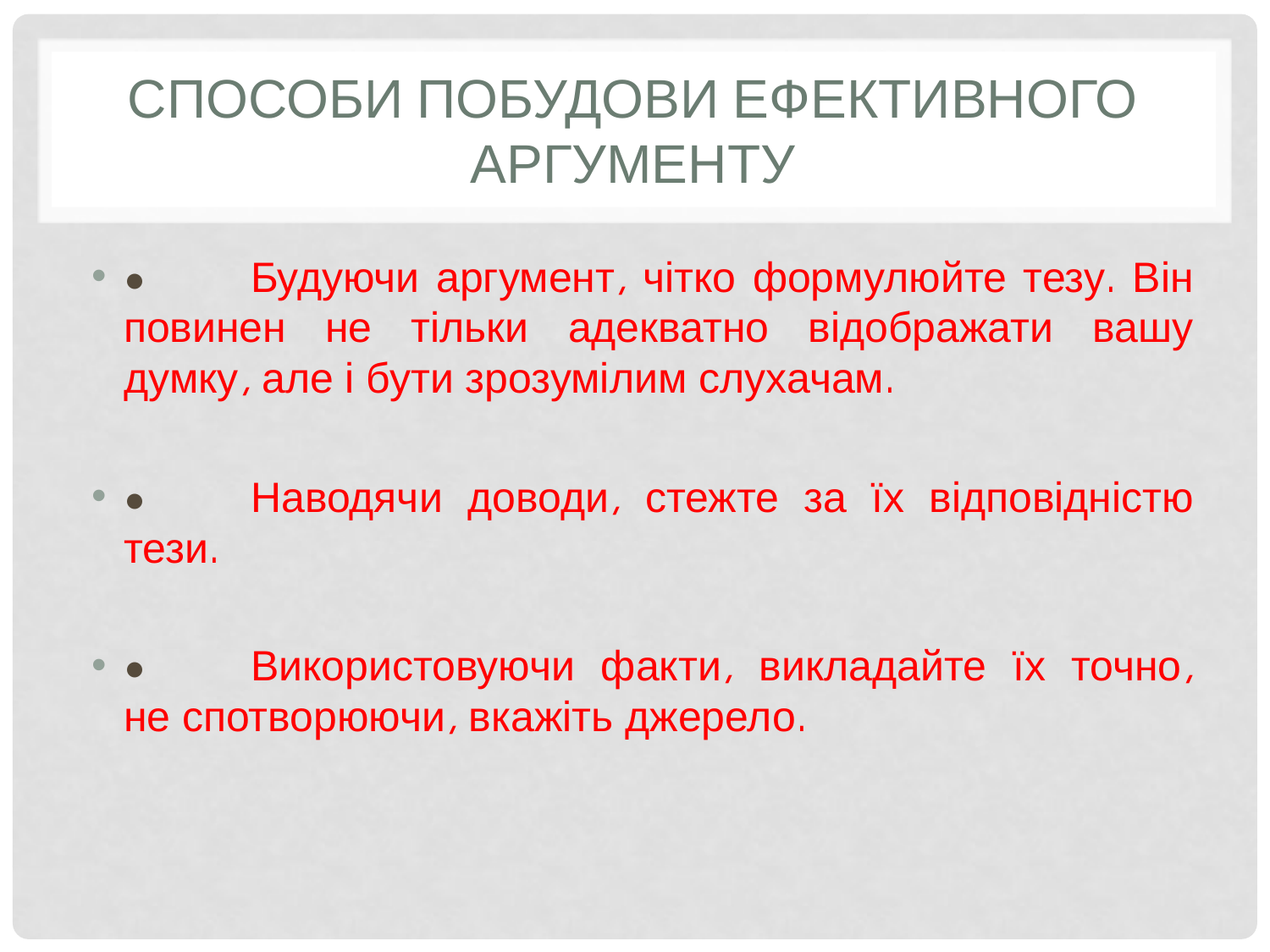

# СПОСОБИ ПОБУДОВИ ЕФЕКТИВНОГО АРГУМЕНТУ
•	Будуючи аргумент, чітко формулюйте тезу. Він повинен не тільки адекватно відображати вашу думку, але і бути зрозумілим слухачам.

•	Наводячи доводи, стежте за їх відповідністю тези.

•	Використовуючи факти, викладайте їх точно, не спотворюючи, вкажіть джерело.